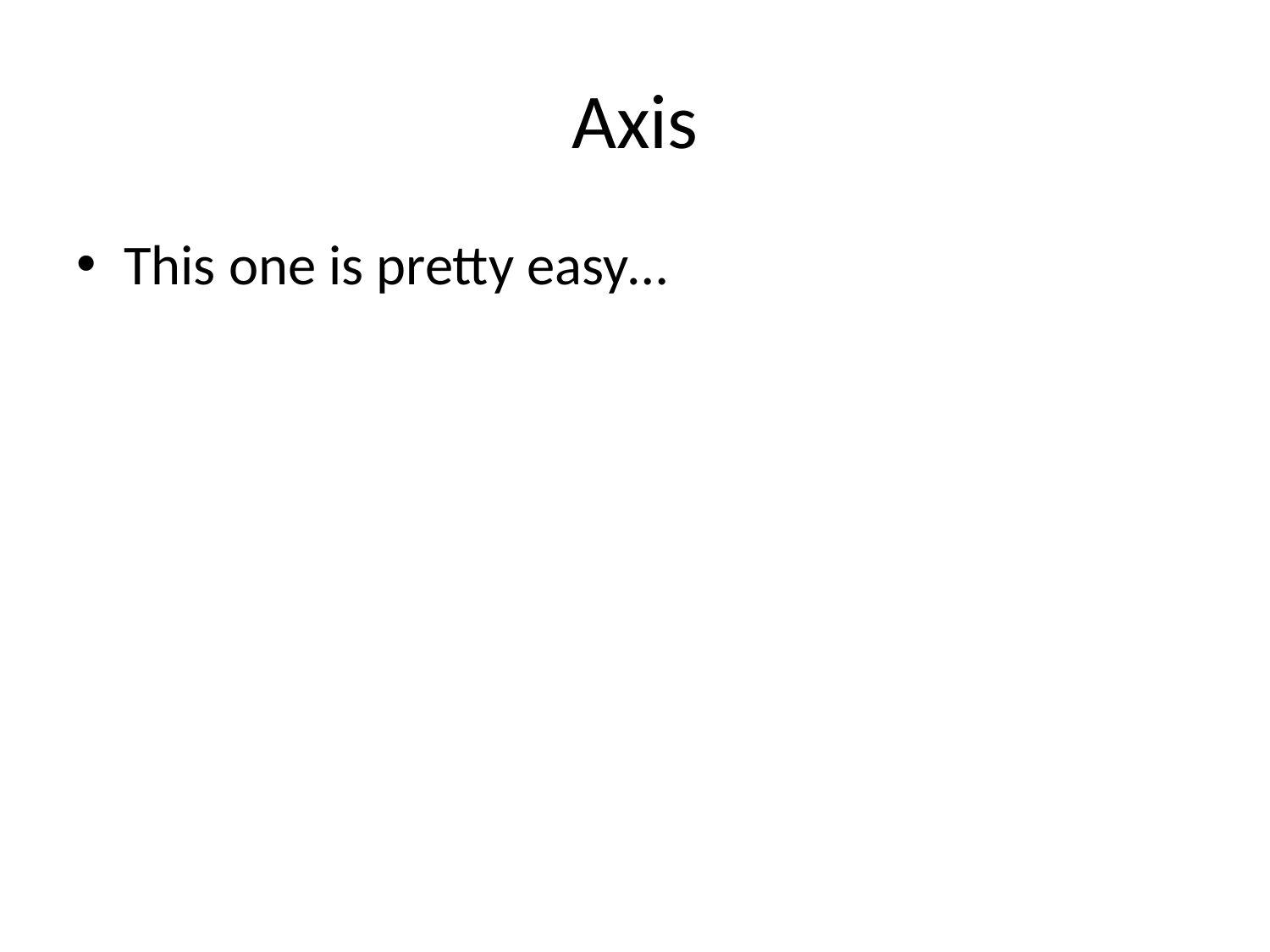

# Axis
This one is pretty easy…